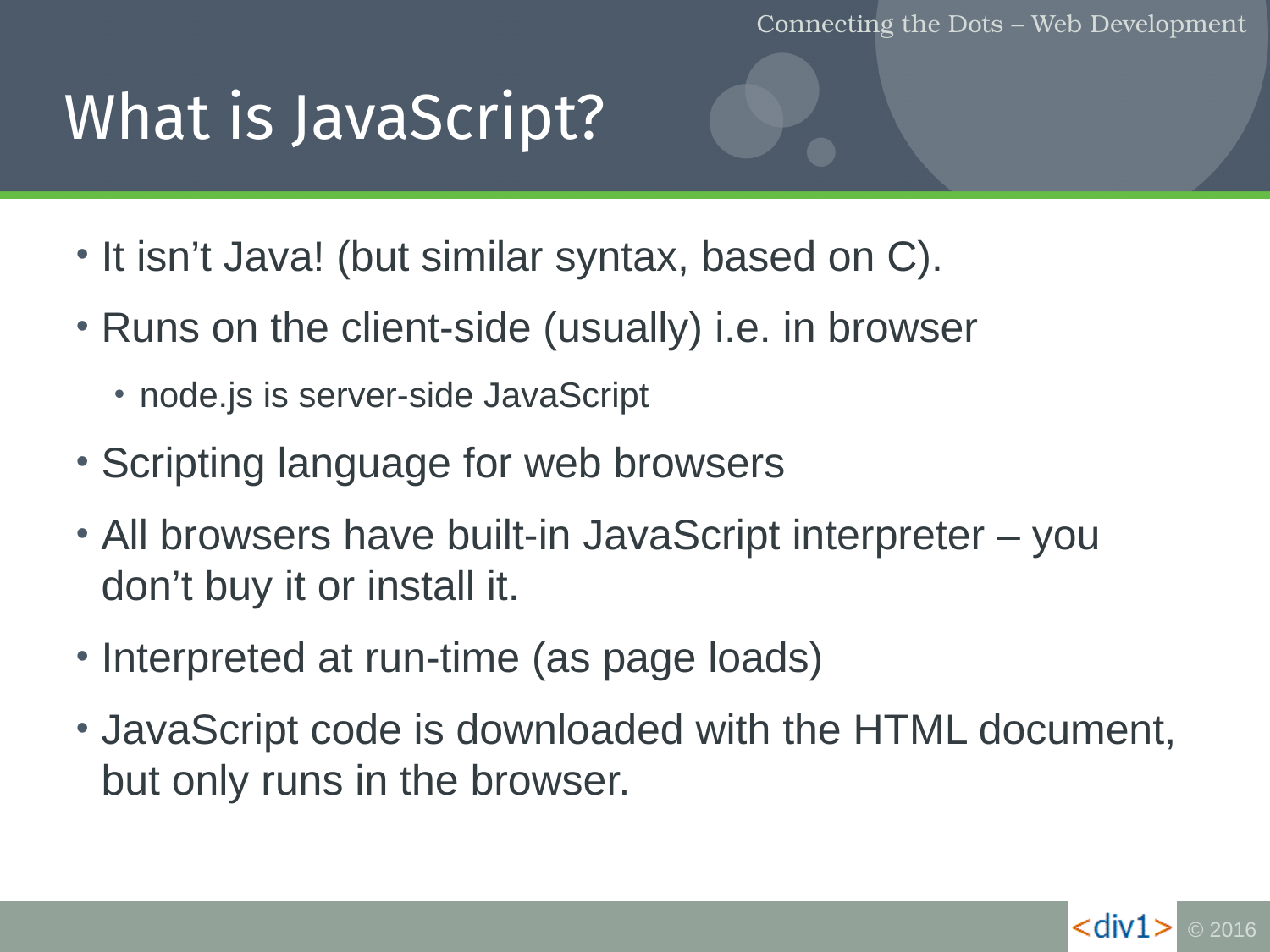

What is JavaScript?
It isn’t Java! (but similar syntax, based on C).
Runs on the client-side (usually) i.e. in browser
node.js is server-side JavaScript
Scripting language for web browsers
All browsers have built-in JavaScript interpreter – you don’t buy it or install it.
Interpreted at run-time (as page loads)
JavaScript code is downloaded with the HTML document, but only runs in the browser.